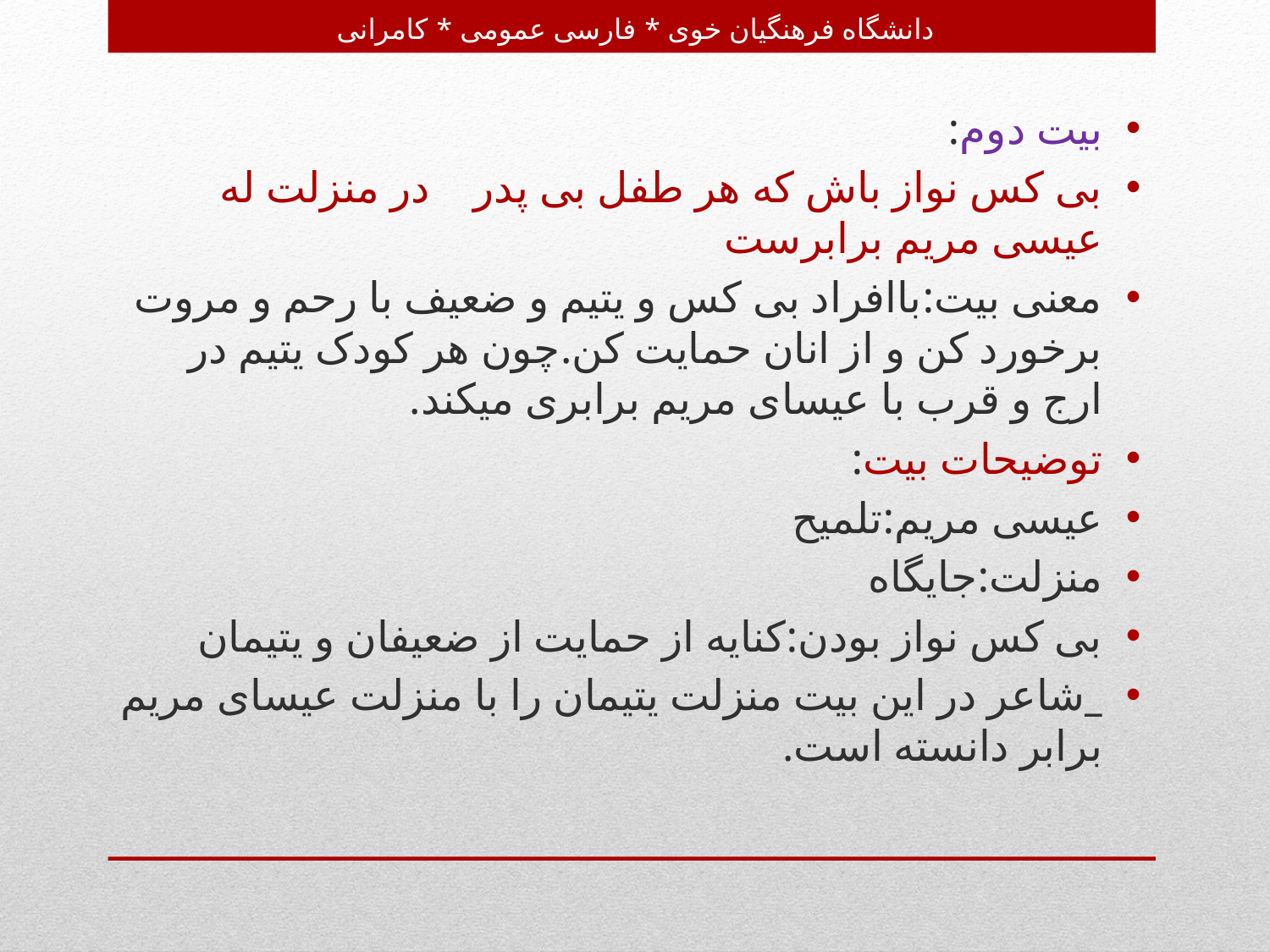

# دانشگاه فرهنگیان خوی * فارسی عمومی * کامرانی
بیت دوم:
بی کس نواز باش که هر طفل بی پدر    در منزلت له عیسی مریم برابرست
معنی بیت:باافراد بی کس و یتیم و ضعیف با رحم و مروت برخورد کن و از انان حمایت کن.چون هر کودک یتیم در ارج و قرب با عیسای مریم برابری میکند.
توضیحات بیت:
عیسی مریم:تلمیح
منزلت:جایگاه
بی کس نواز بودن:کنایه از حمایت از ضعیفان و یتیمان
_شاعر در این بیت منزلت یتیمان را با منزلت عیسای مریم برابر دانسته است.